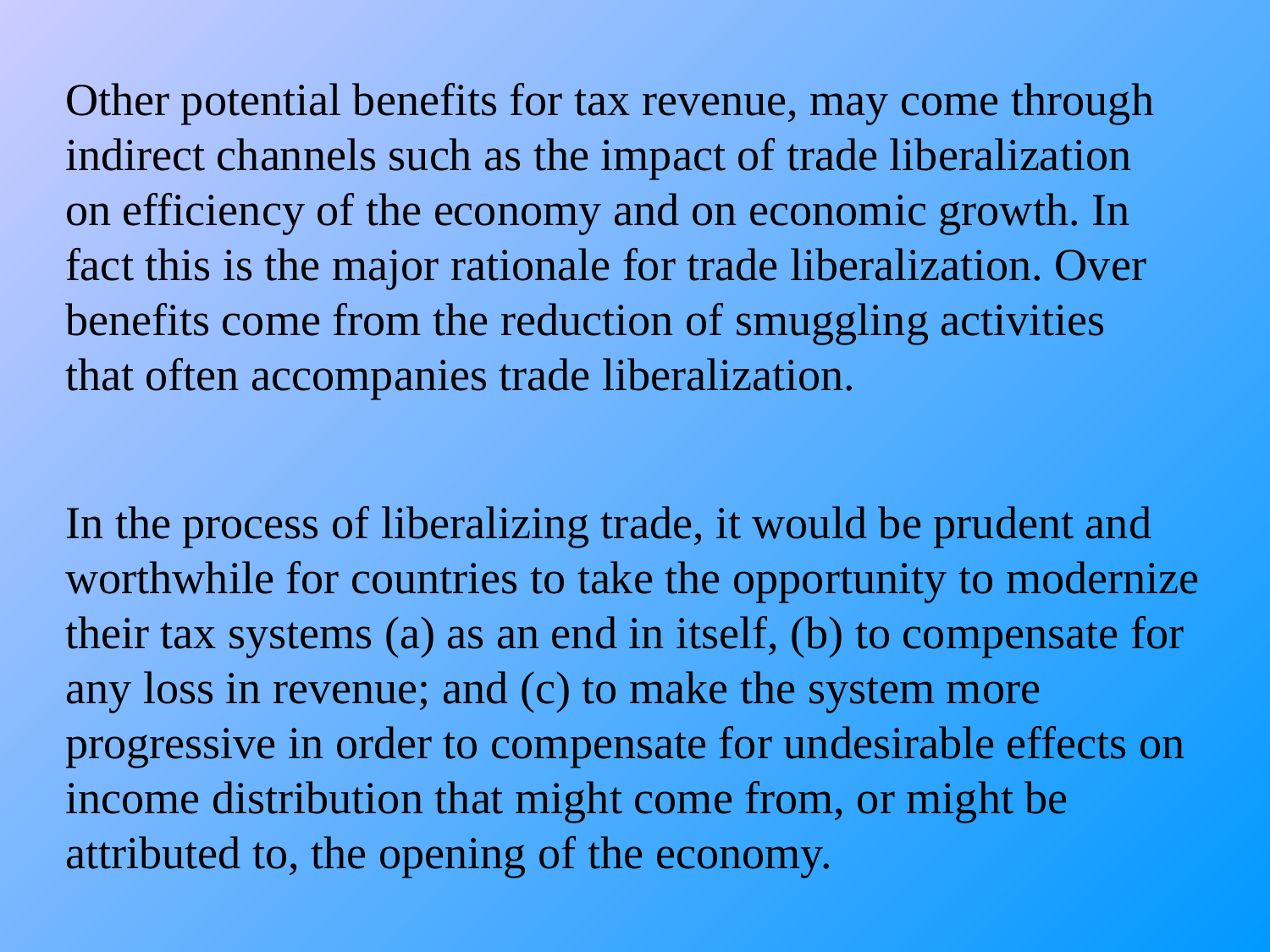

Other potential benefits for tax revenue, may come through indirect channels such as the impact of trade liberalization on efficiency of the economy and on economic growth. In fact this is the major rationale for trade liberalization. Over benefits come from the reduction of smuggling activities that often accompanies trade liberalization.

In the process of liberalizing trade, it would be prudent and worthwhile for countries to take the opportunity to modernize their tax systems (a) as an end in itself, (b) to compensate for any loss in revenue; and (c) to make the system more progressive in order to compensate for undesirable effects on income distribution that might come from, or might be attributed to, the opening of the economy.